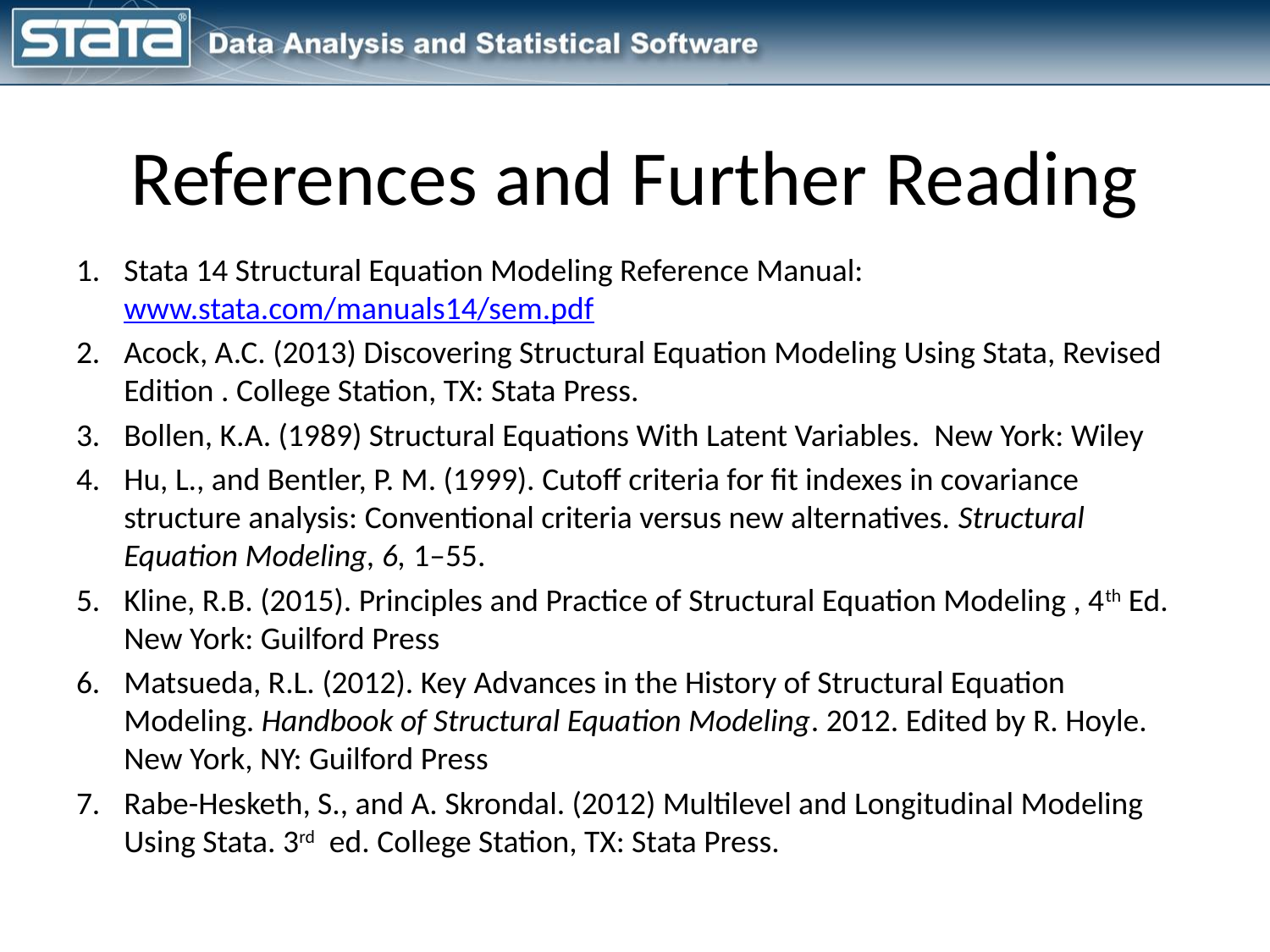

# References and Further Reading
Stata 14 Structural Equation Modeling Reference Manual: www.stata.com/manuals14/sem.pdf
Acock, A.C. (2013) Discovering Structural Equation Modeling Using Stata, Revised Edition . College Station, TX: Stata Press.
Bollen, K.A. (1989) Structural Equations With Latent Variables.  New York: Wiley
Hu, L., and Bentler, P. M. (1999). Cutoff criteria for fit indexes in covariance structure analysis: Conventional criteria versus new alternatives. Structural Equation Modeling, 6, 1–55.
Kline, R.B. (2015). Principles and Practice of Structural Equation Modeling , 4th Ed.  New York: Guilford Press
Matsueda, R.L. (2012). Key Advances in the History of Structural Equation Modeling.‎ Handbook of Structural Equation Modeling. 2012. Edited by R. Hoyle. New York, NY: Guilford Press
Rabe-Hesketh, S., and A. Skrondal. (2012) Multilevel and Longitudinal Modeling Using Stata. 3rd  ed. College Station, TX: Stata Press.